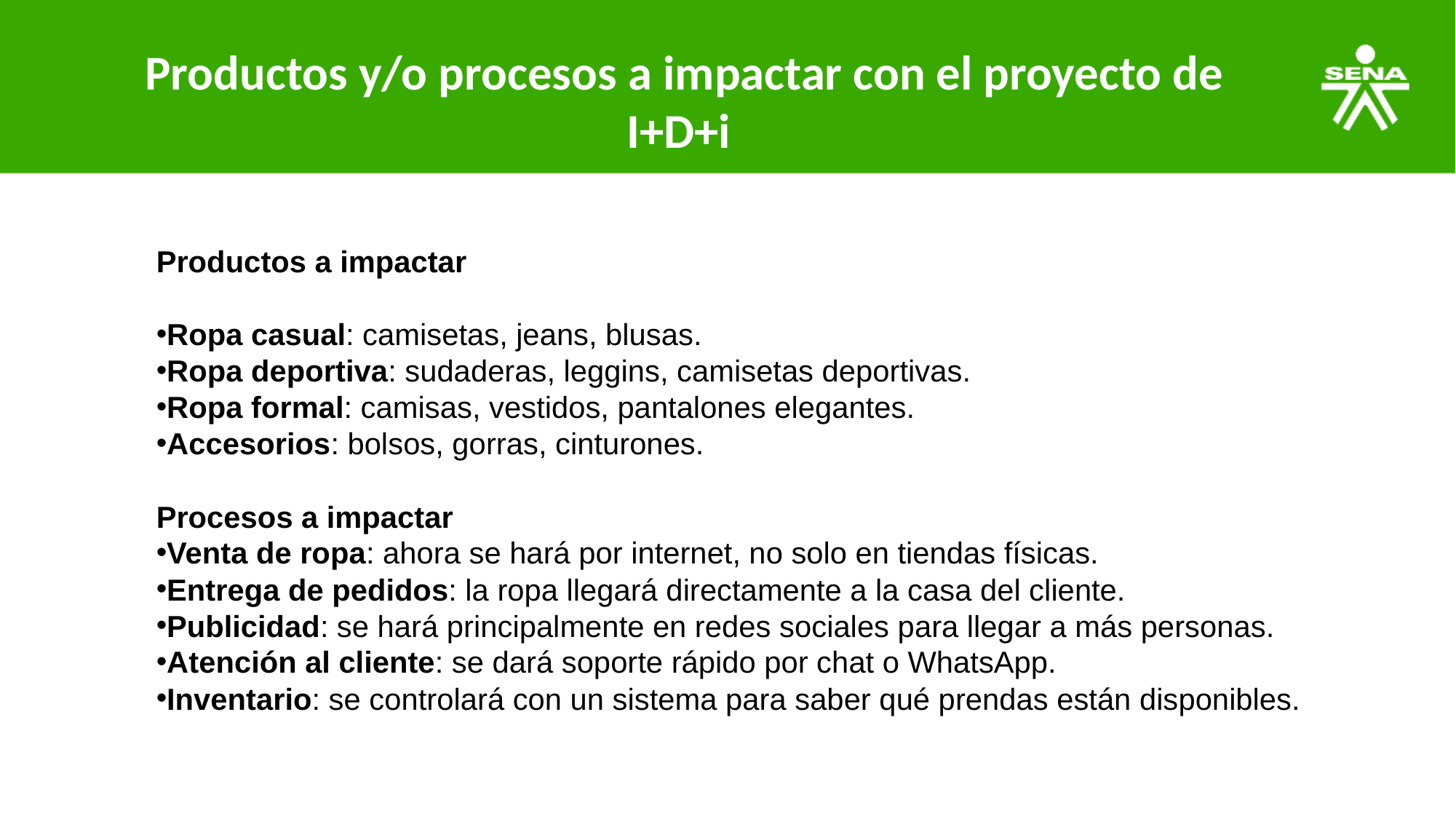

Productos y/o procesos a impactar con el proyecto de I+D+i

Productos a impactar

Ropa casual: camisetas, jeans, blusas.
Ropa deportiva: sudaderas, leggins, camisetas deportivas.
Ropa formal: camisas, vestidos, pantalones elegantes.
Accesorios: bolsos, gorras, cinturones.

Procesos a impactar
Venta de ropa: ahora se hará por internet, no solo en tiendas físicas.
Entrega de pedidos: la ropa llegará directamente a la casa del cliente.
Publicidad: se hará principalmente en redes sociales para llegar a más personas.
Atención al cliente: se dará soporte rápido por chat o WhatsApp.
Inventario: se controlará con un sistema para saber qué prendas están disponibles.